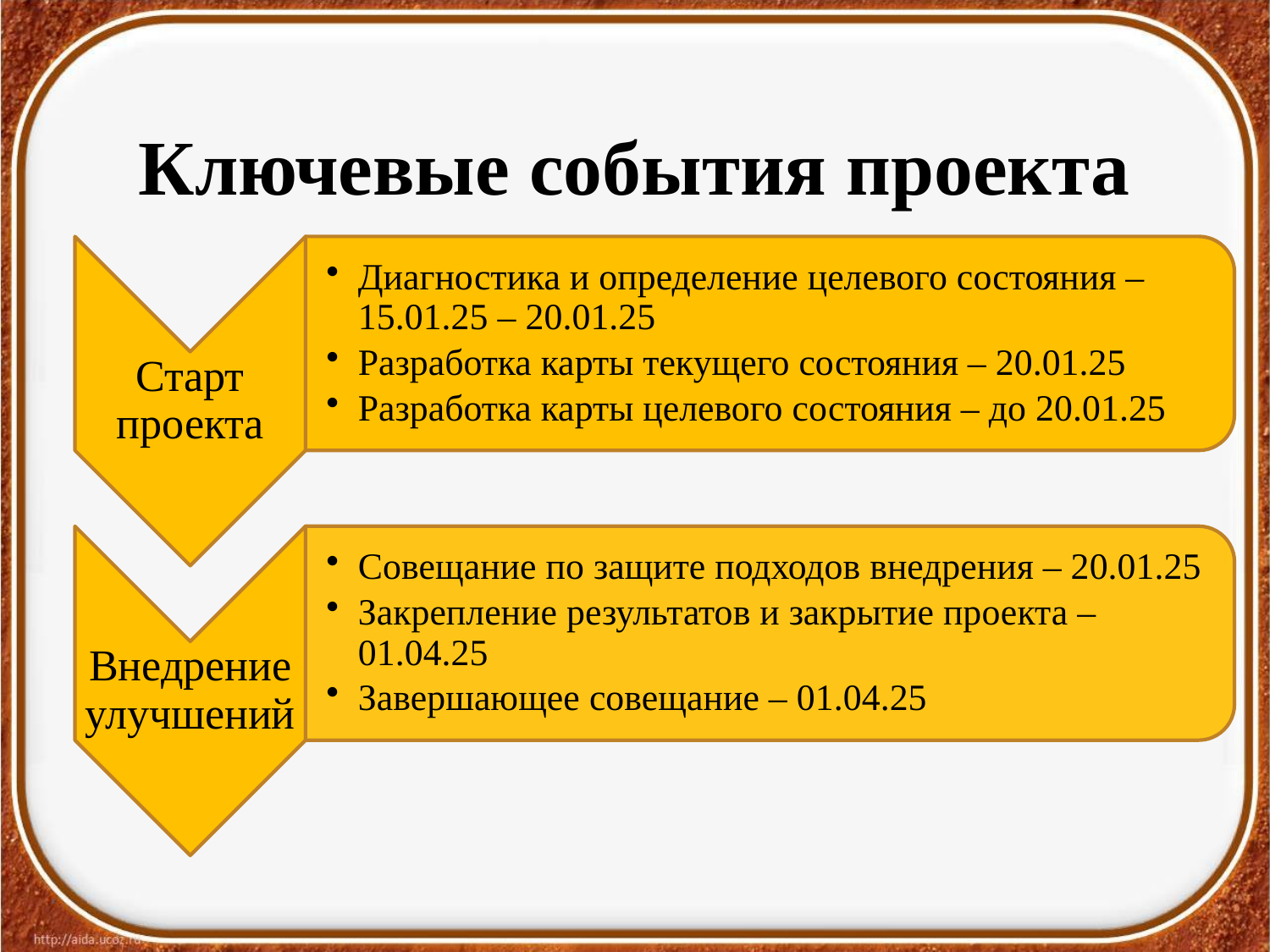

# Ключевые события проекта
Старт проекта
Диагностика и определение целевого состояния – 15.01.25 – 20.01.25
Разработка карты текущего состояния – 20.01.25
Разработка карты целевого состояния – до 20.01.25
Внедрение улучшений
Совещание по защите подходов внедрения – 20.01.25
Закрепление результатов и закрытие проекта – 01.04.25
Завершающее совещание – 01.04.25